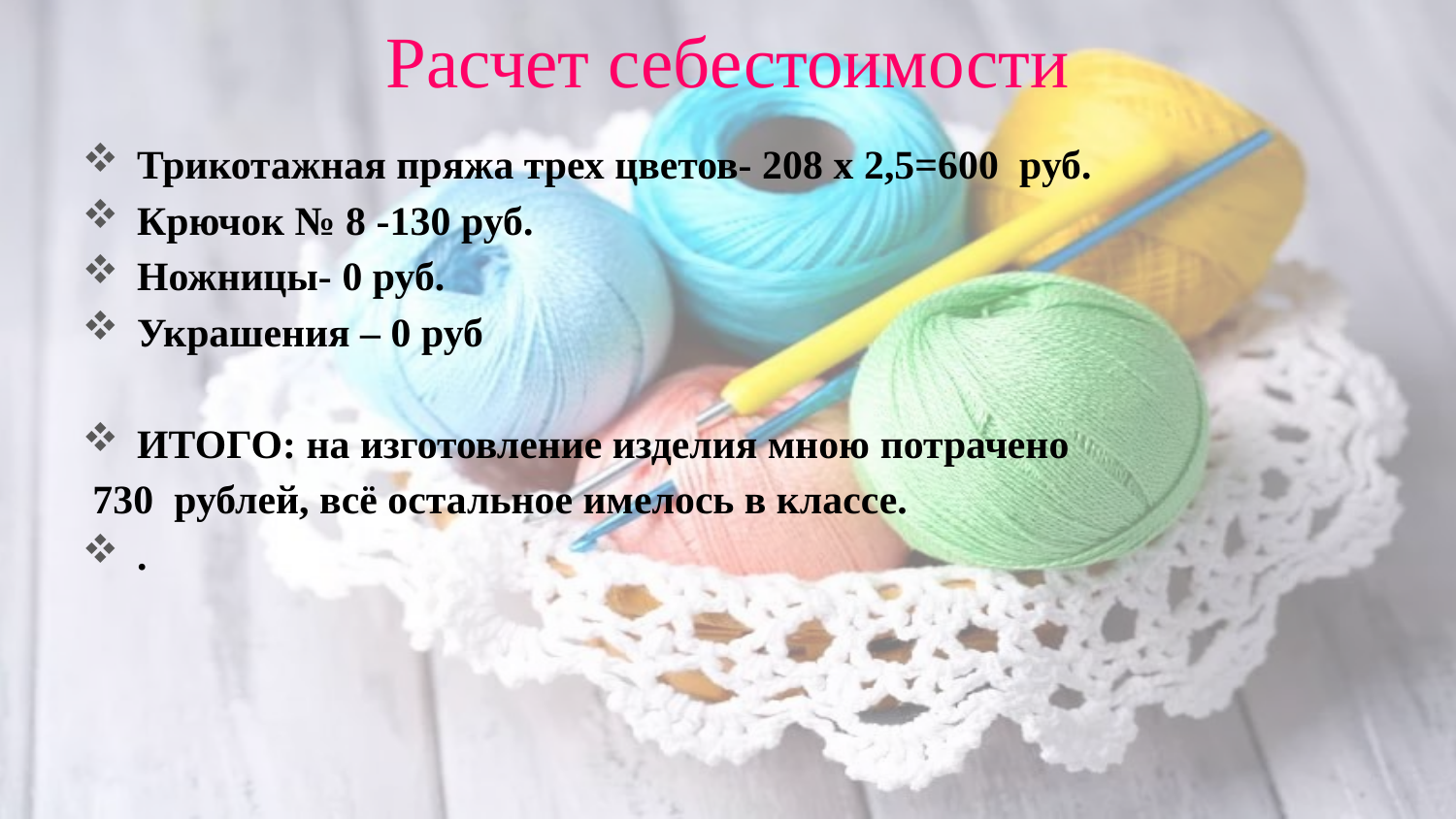

# Расчет себестоимости
Трикотажная пряжа трех цветов- 208 х 2,5=600  руб.
Крючок № 8 -130 руб.
Ножницы- 0 руб.
Украшения – 0 руб

ИТОГО: на изготовление изделия мною потрачено
 730  рублей, всё остальное имелось в классе.
.